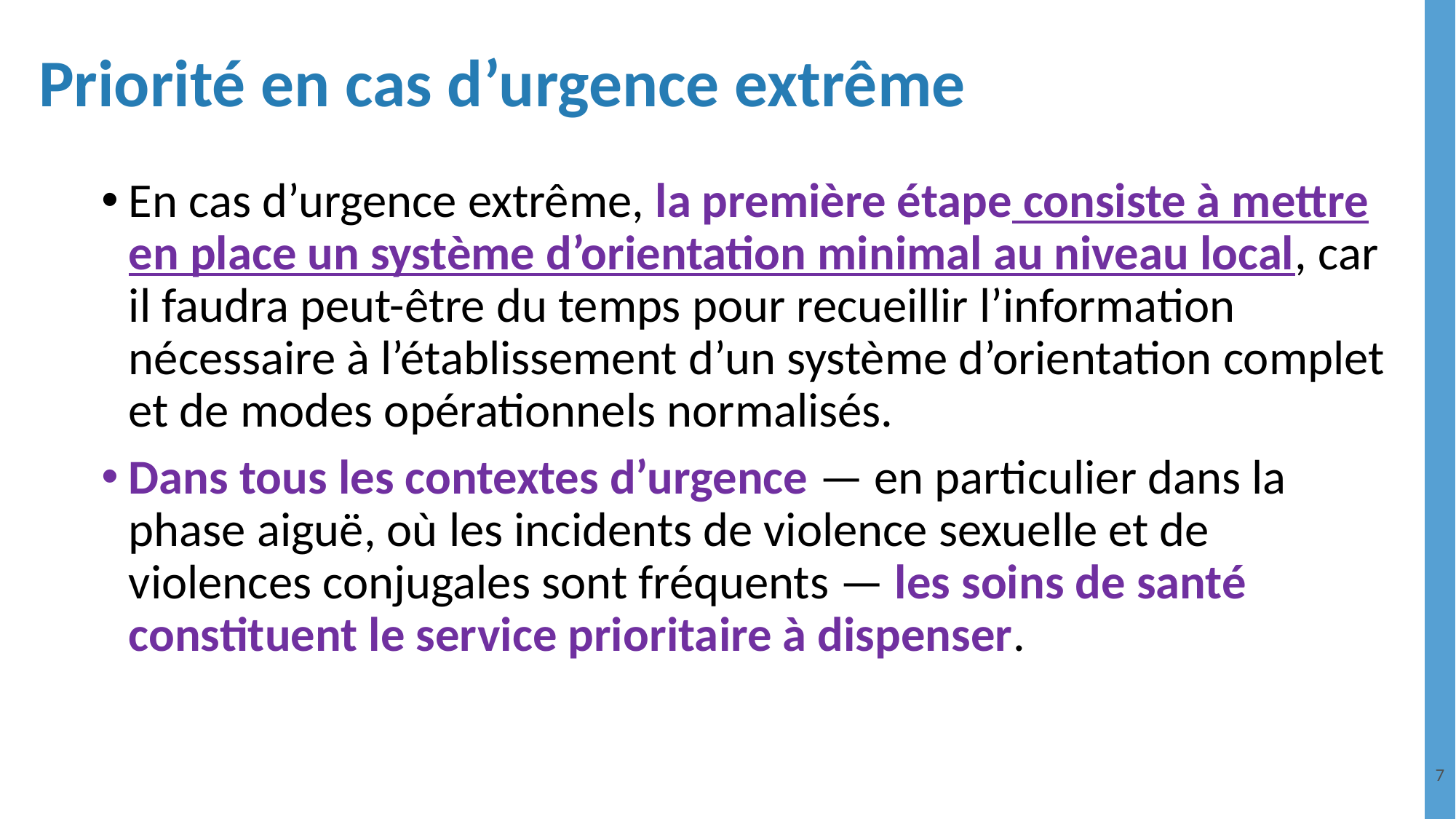

# Priorité en cas d’urgence extrême
En cas d’urgence extrême, la première étape consiste à mettre en place un système d’orientation minimal au niveau local, car il faudra peut-être du temps pour recueillir l’information nécessaire à l’établissement d’un système d’orientation complet et de modes opérationnels normalisés.
Dans tous les contextes d’urgence — en particulier dans la phase aiguë, où les incidents de violence sexuelle et de violences conjugales sont fréquents — les soins de santé constituent le service prioritaire à dispenser.
7